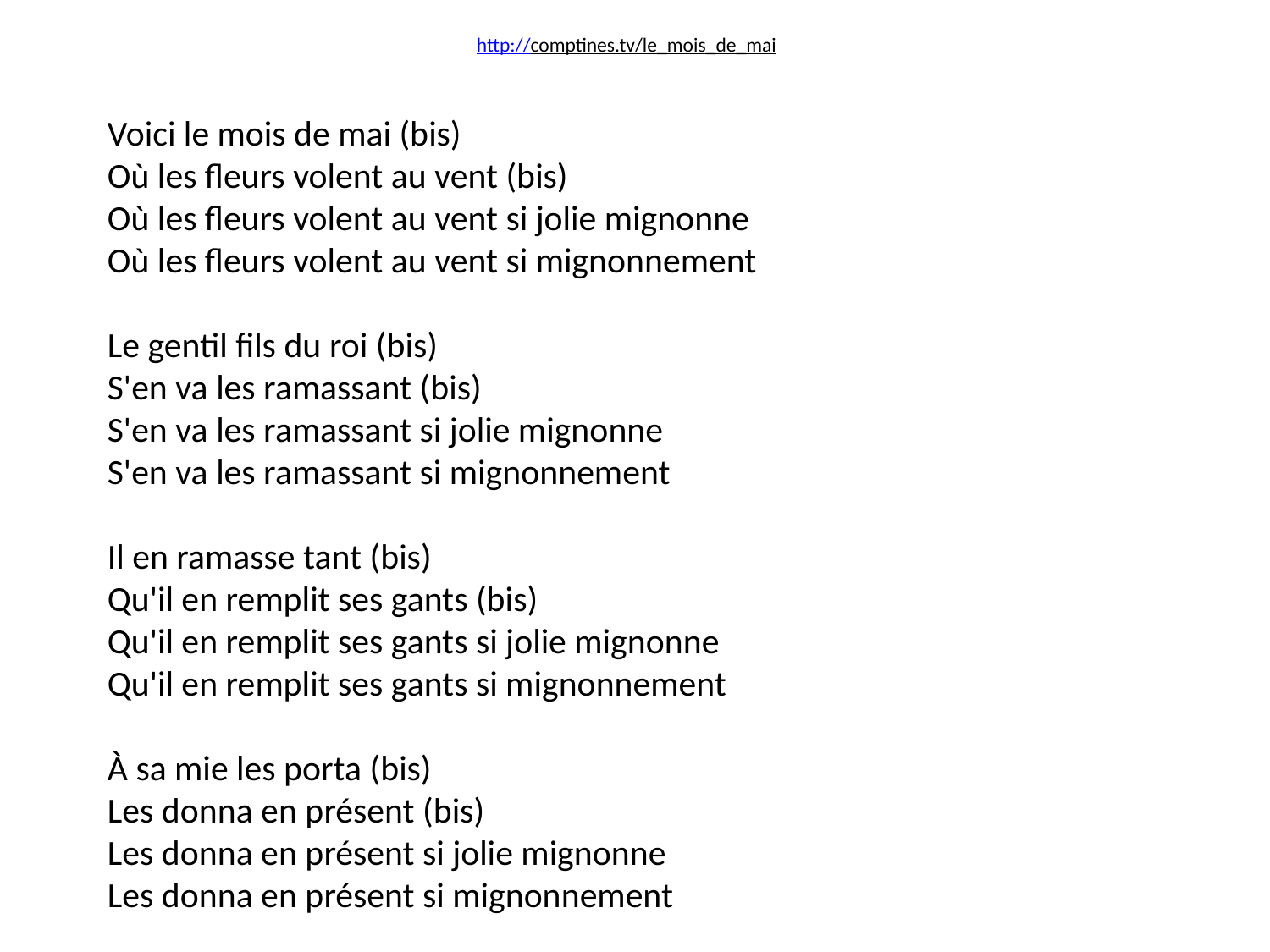

# http://comptines.tv/le_mois_de_mai
Voici le mois de mai (bis)
Où les fleurs volent au vent (bis)
Où les fleurs volent au vent si jolie mignonne
Où les fleurs volent au vent si mignonnement
Le gentil fils du roi (bis)
S'en va les ramassant (bis)
S'en va les ramassant si jolie mignonne
S'en va les ramassant si mignonnement
Il en ramasse tant (bis)
Qu'il en remplit ses gants (bis)
Qu'il en remplit ses gants si jolie mignonne
Qu'il en remplit ses gants si mignonnement
À sa mie les porta (bis)
Les donna en présent (bis)
Les donna en présent si jolie mignonne
Les donna en présent si mignonnement